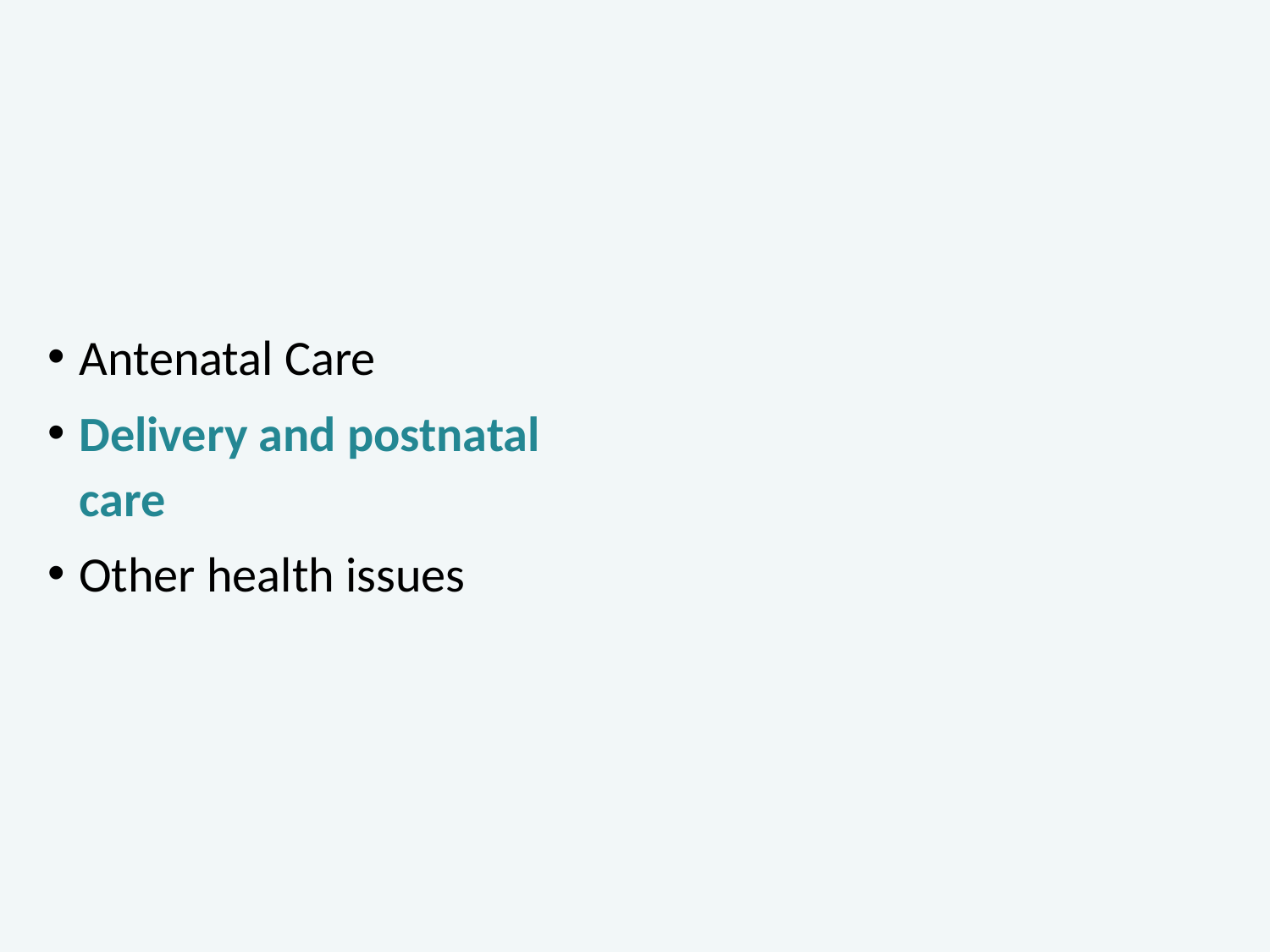

Antenatal Care
Delivery and postnatal care
Other health issues